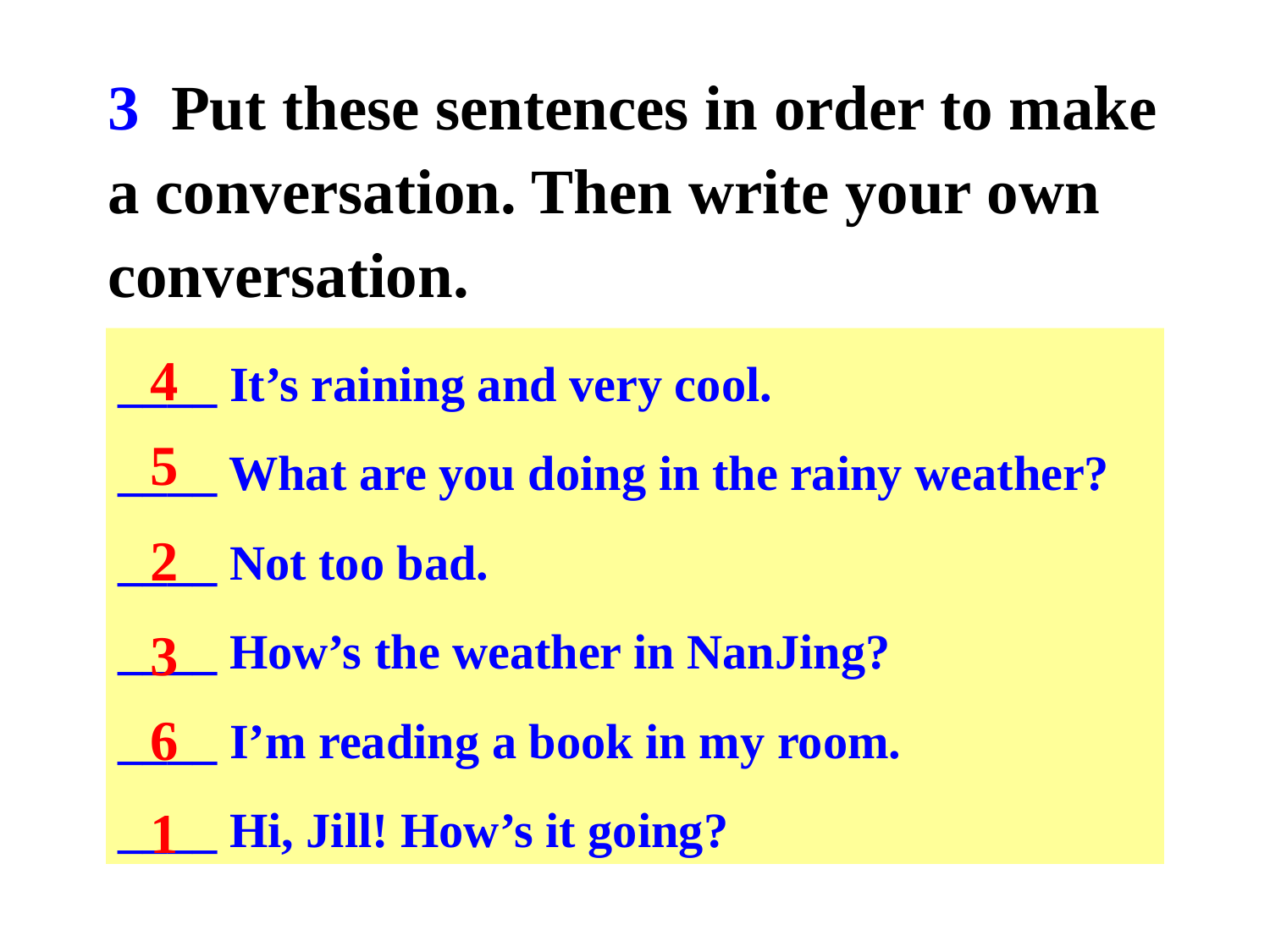

3  Put these sentences in order to make a conversation. Then write your own conversation.
____ It’s raining and very cool.
____ What are you doing in the rainy weather?
____ Not too bad.
____ How’s the weather in NanJing?
____ I’m reading a book in my room.
____ Hi, Jill! How’s it going?
4
5
2
3
6
1